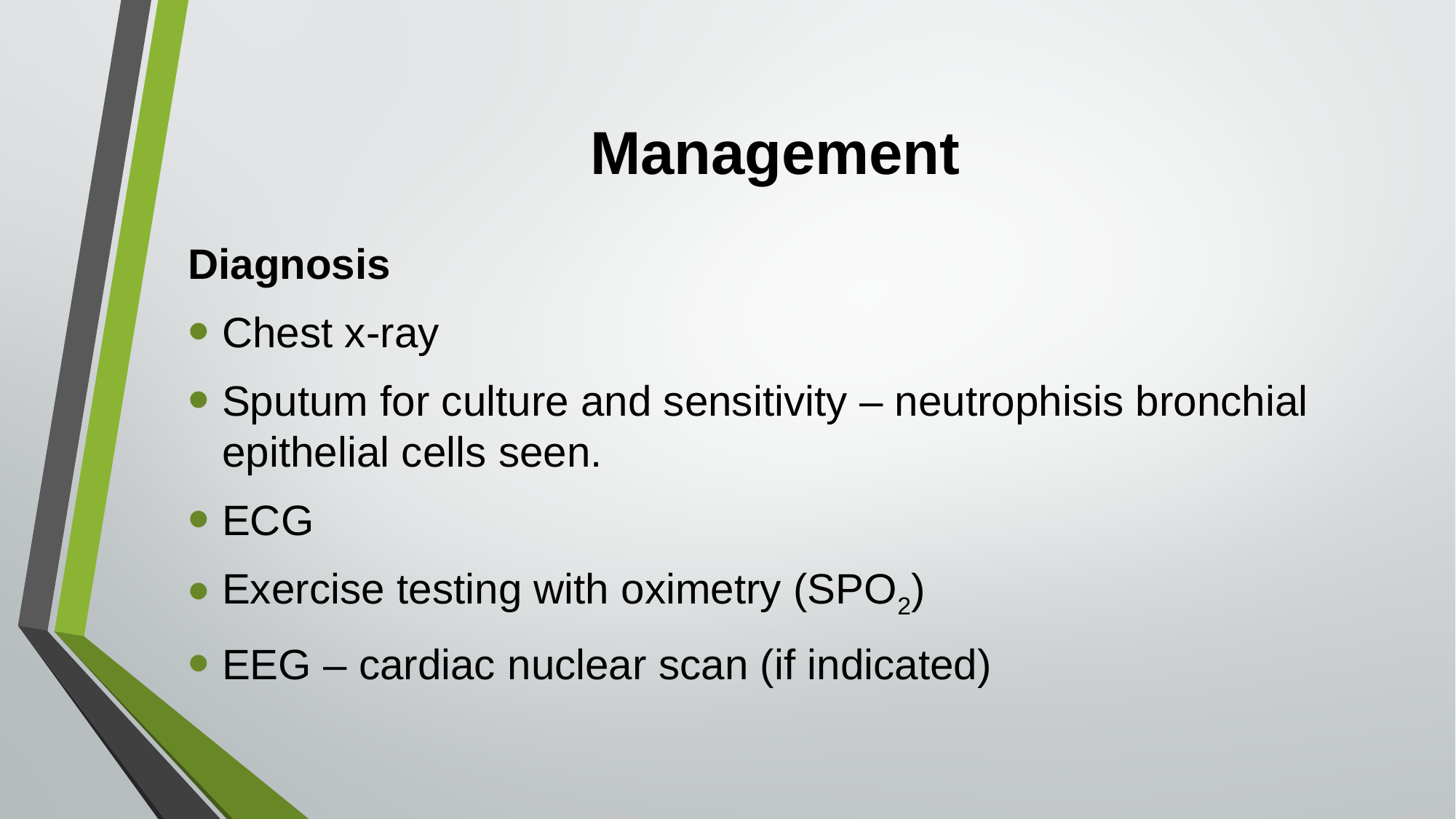

# Management
Diagnosis
Chest x-ray
Sputum for culture and sensitivity – neutrophisis bronchial epithelial cells seen.
ECG
Exercise testing with oximetry (SPO2)
EEG – cardiac nuclear scan (if indicated)